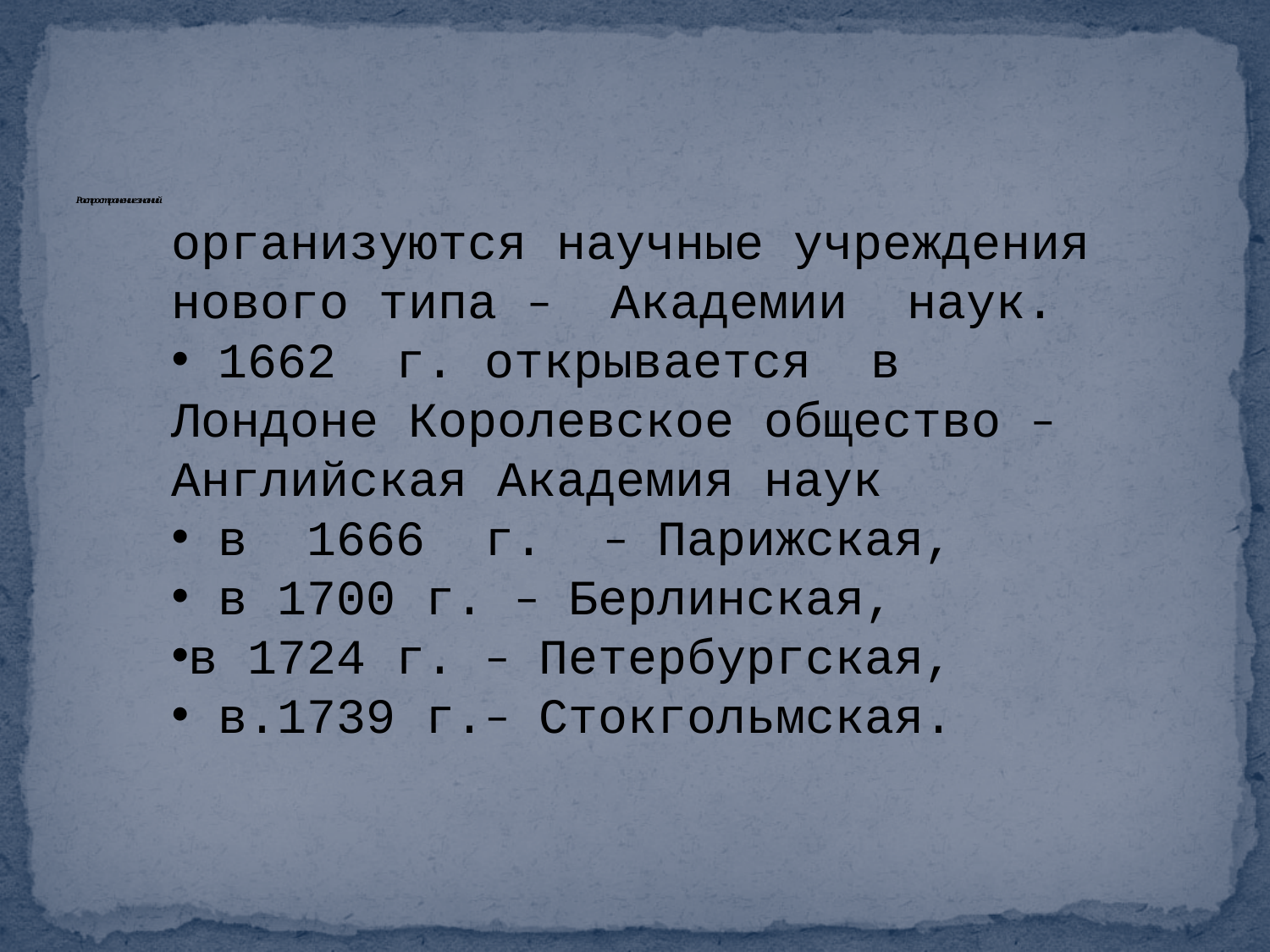

# Распространение  знаний
организуются научные учреждения нового типа –  Академии  наук.
 1662  г. открывается  в Лондоне Королевское общество – Английская Академия наук
 в  1666  г.  – Парижская,
 в 1700 г. – Берлинская,
в 1724 г. – Петербургская,
 в.1739 г.– Стокгольмская.